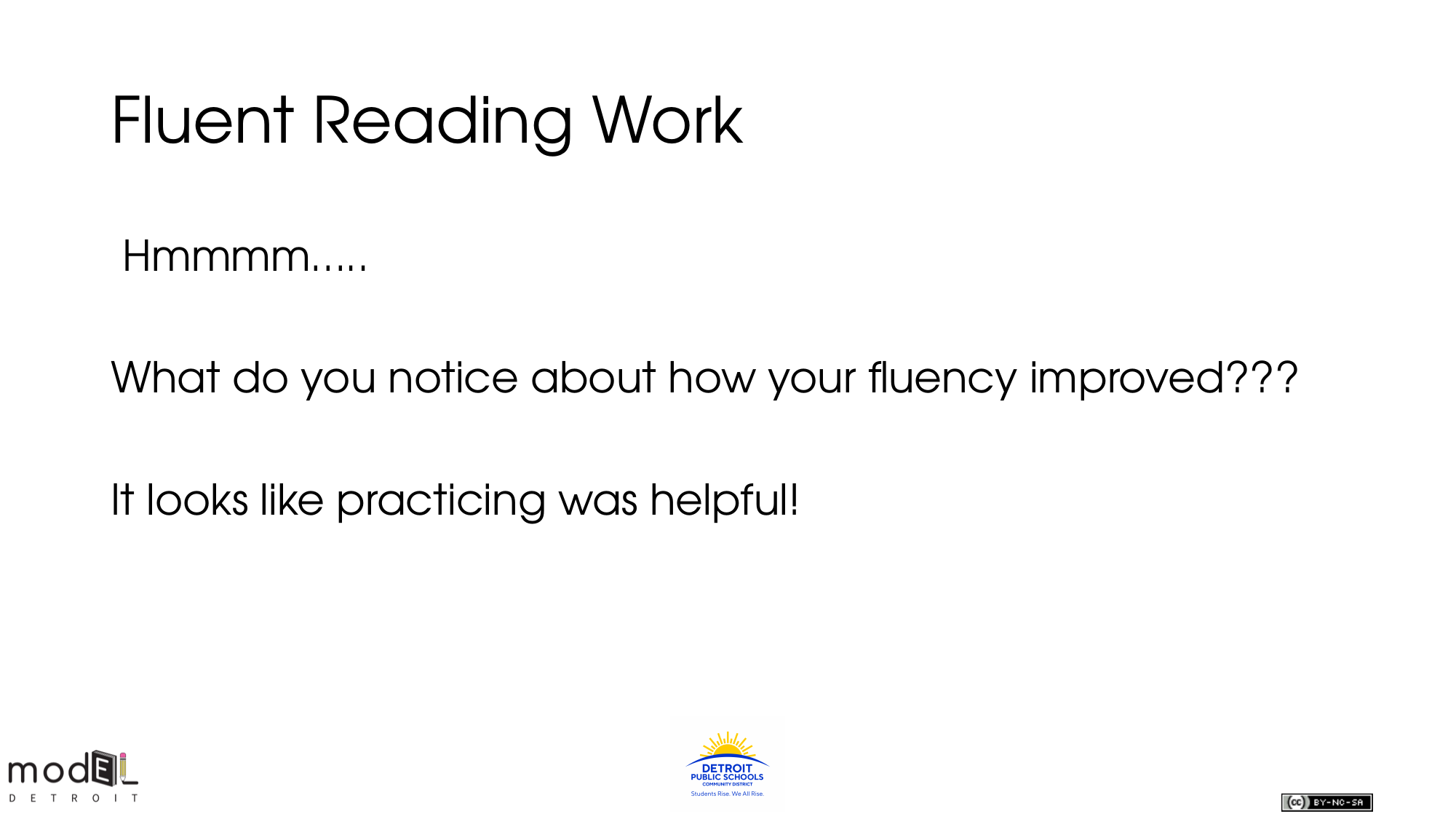

# Fluent Reading Work
 Hmmmm…..

What do you notice about how your fluency improved???

It looks like practicing was helpful!